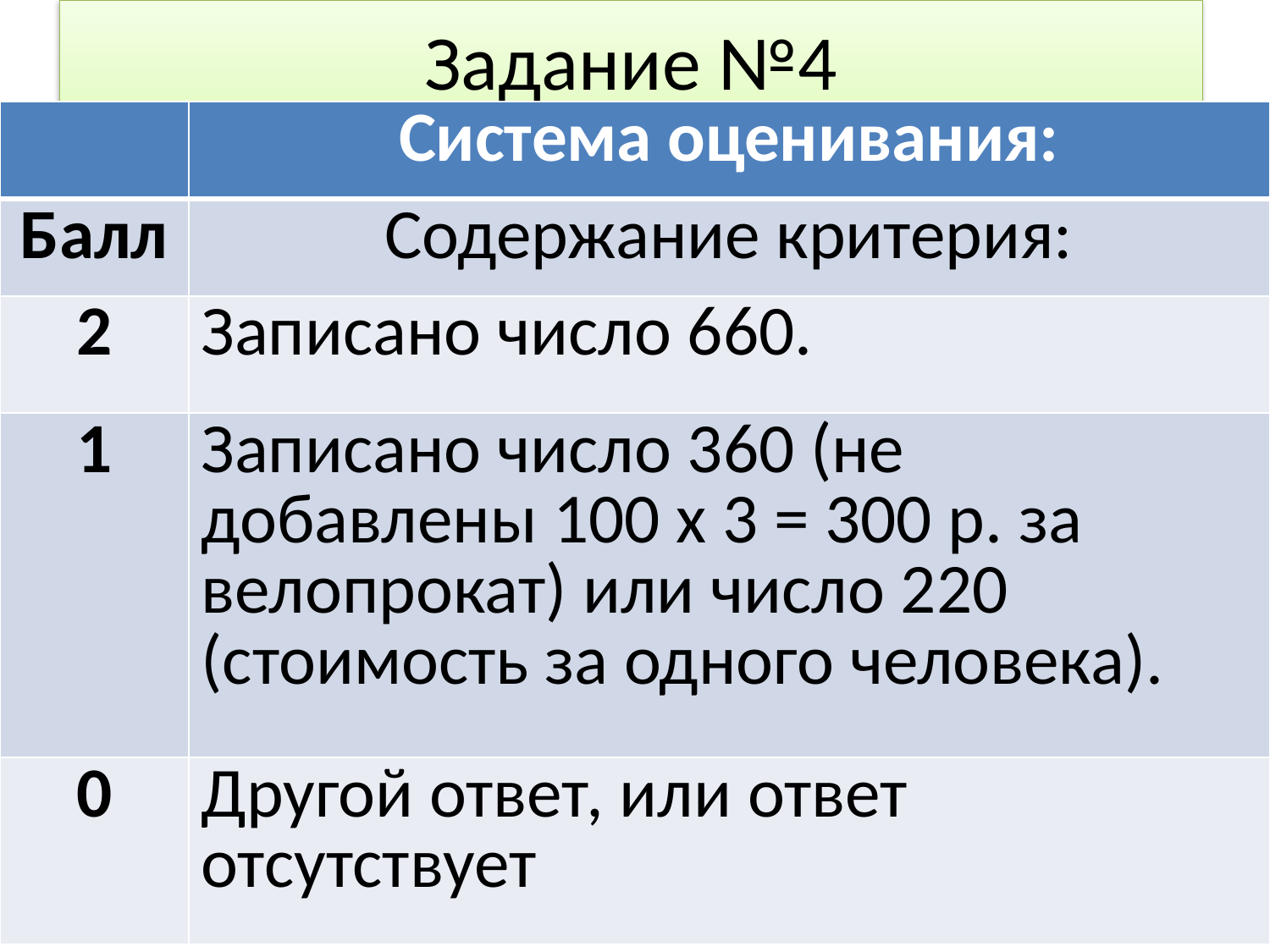

# Задание №4
|  | Система оценивания: |
| --- | --- |
| Балл | Содержание критерия: |
| 2 | Записано число 660. |
| 1 | Записано число 360 (не добавлены 100 х 3 = 300 р. за велопрокат) или число 220 (стоимость за одного человека). |
| 0 | Другой ответ, или ответ отсутствует |